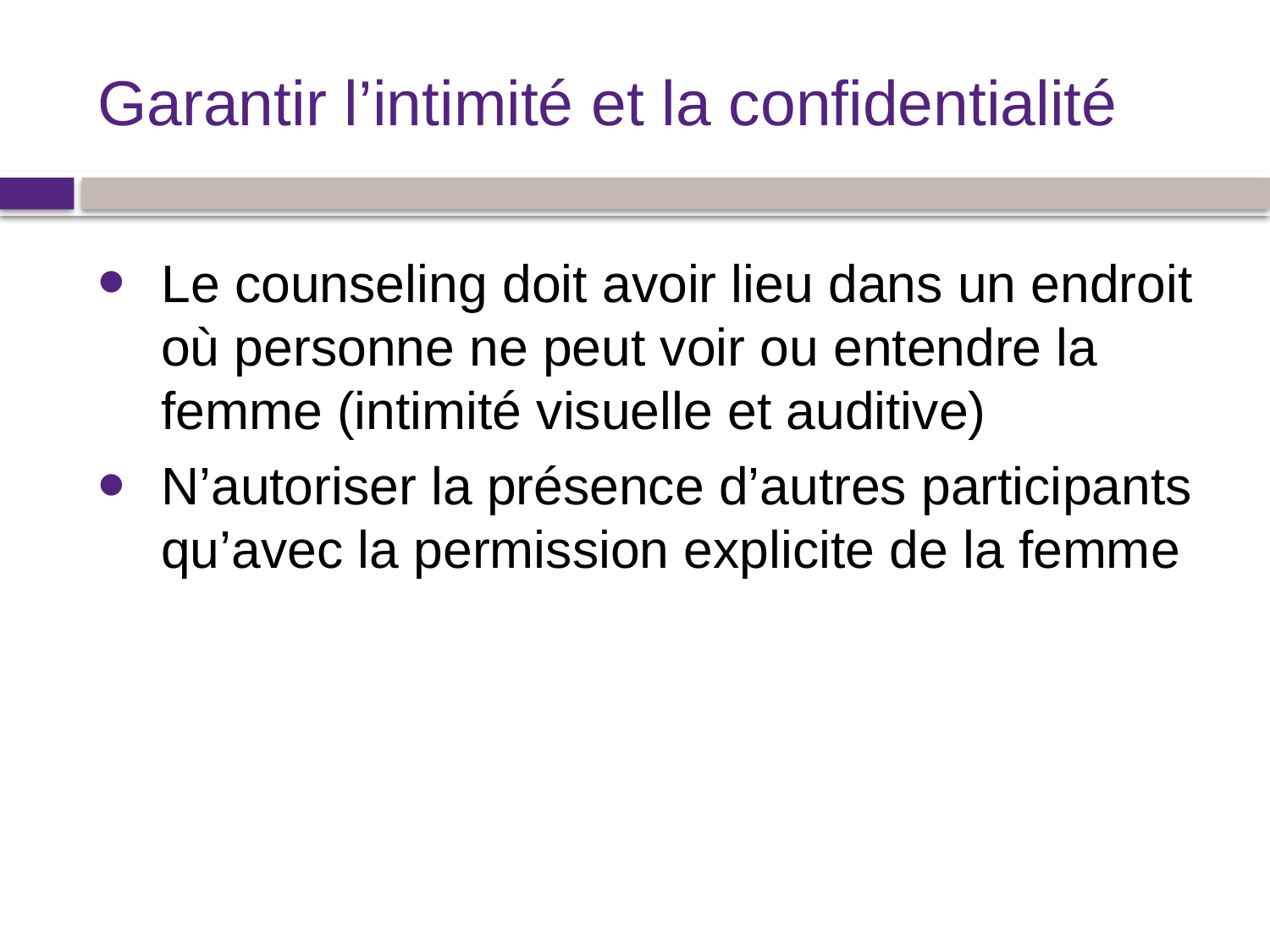

# Garantir l’intimité et la confidentialité
Le counseling doit avoir lieu dans un endroit où personne ne peut voir ou entendre la femme (intimité visuelle et auditive)
N’autoriser la présence d’autres participants qu’avec la permission explicite de la femme